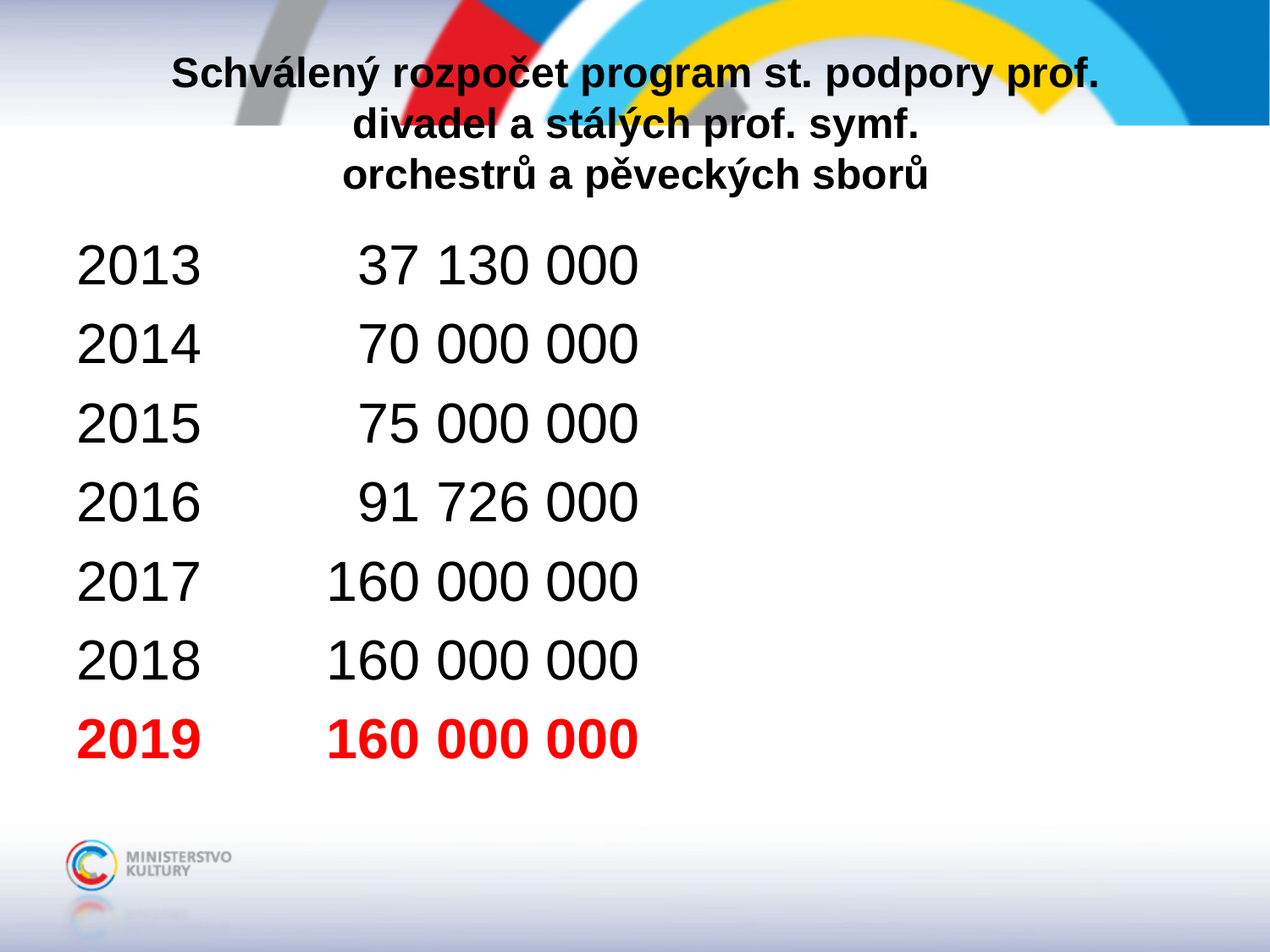

# Schválený rozpočet program st. podpory prof. divadel a stálých prof. symf. orchestrů a pěveckých sborů
          37 130 000
          70 000 000
          75 000 000
          91 726 000
        160 000 000
        160 000 000
        160 000 000